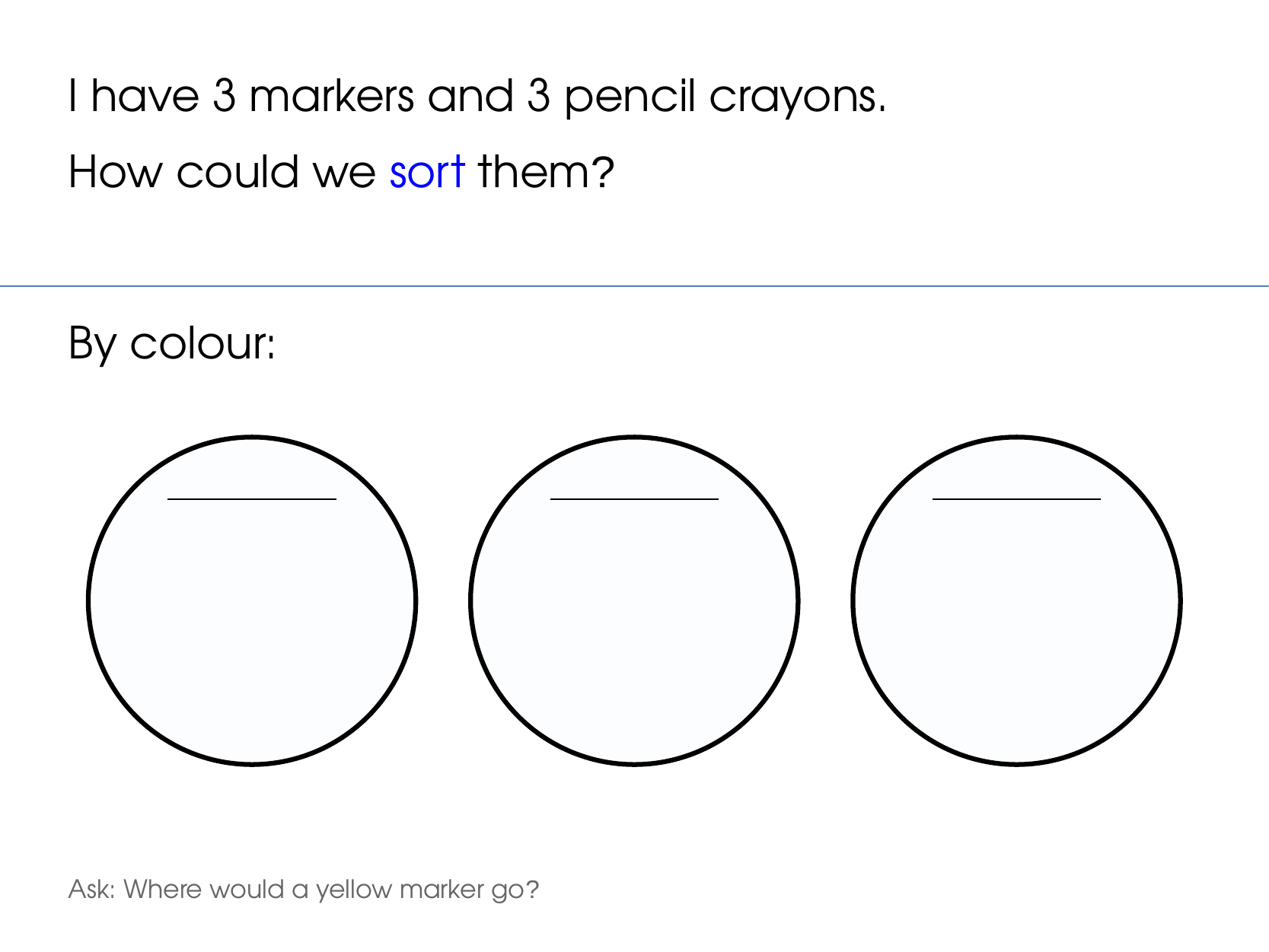

I have 3 markers and 3 pencil crayons.
How could we sort them?
By colour:

Ask: Where would a yellow marker go?